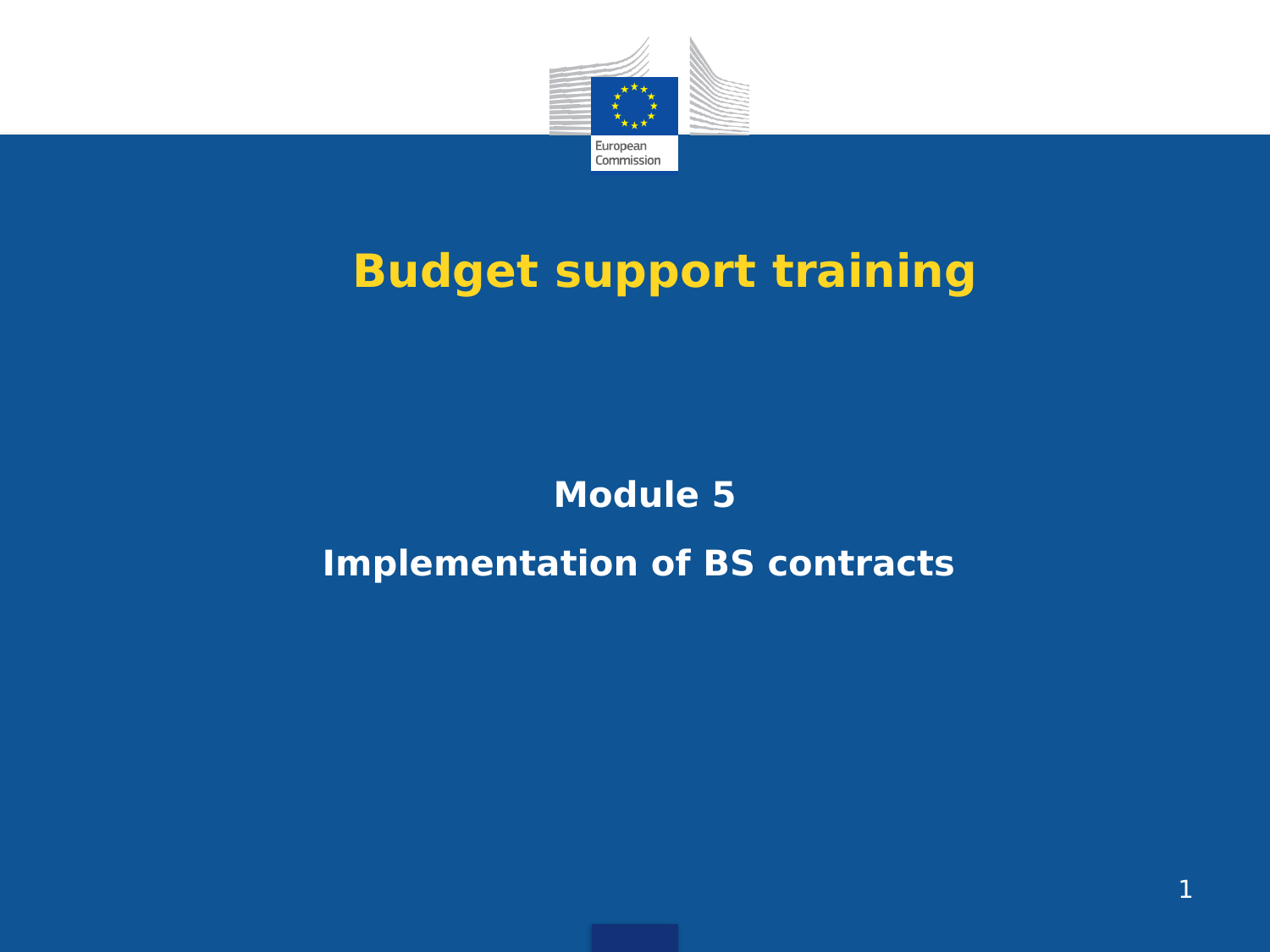

# Budget support training

Module 5

Implementation of BS contracts

1